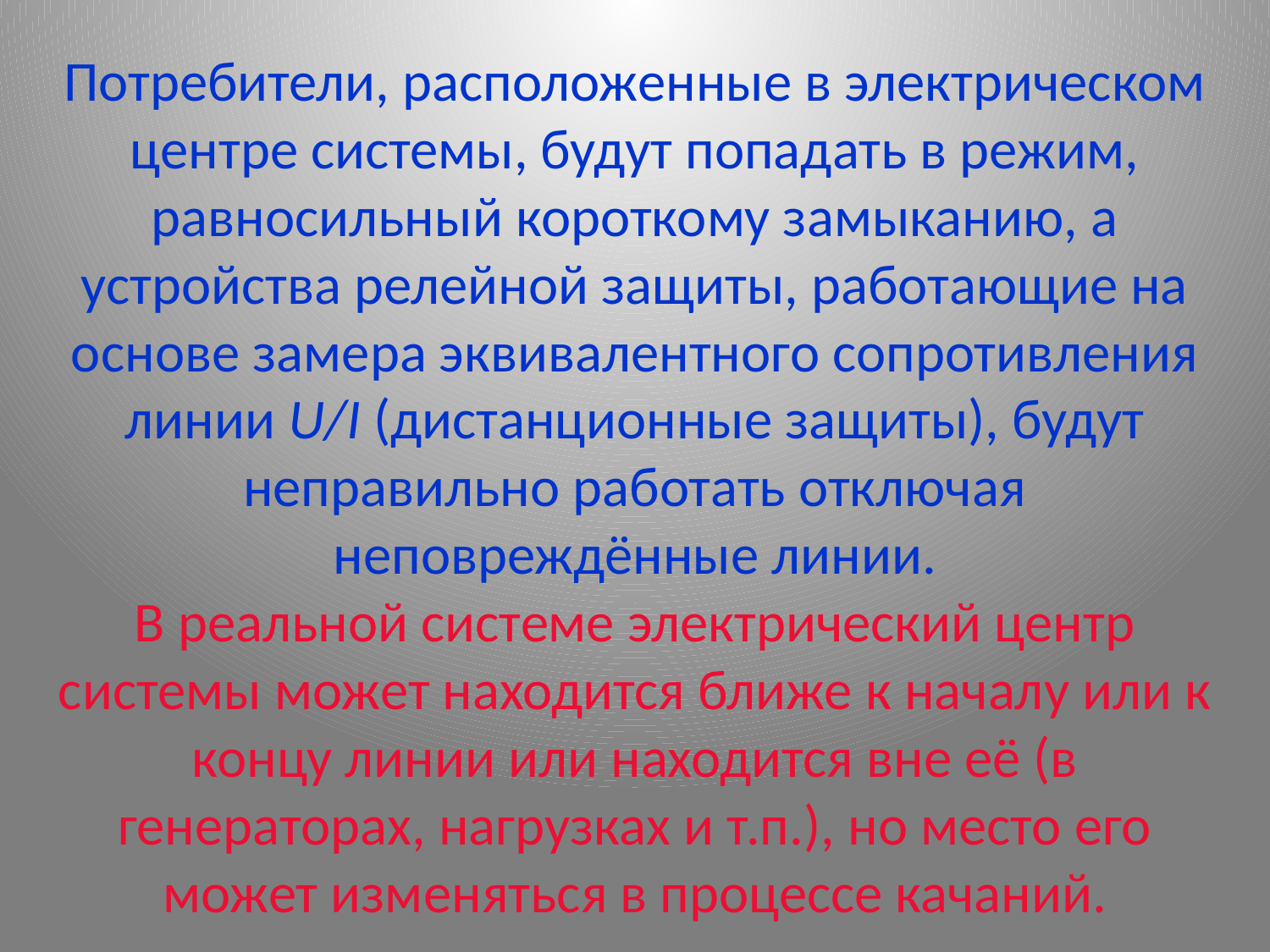

# Потребители, расположенные в электрическом центре системы, будут попадать в режим, равносильный короткому замыканию, а устройства релейной защиты, работающие на основе замера эквивалентного сопротивления линии U/I (дистанционные защиты), будут неправильно работать отключая неповреждённые линии. В реальной системе электрический центр системы может находится ближе к началу или к концу линии или находится вне её (в генераторах, нагрузках и т.п.), но место его может изменяться в процессе качаний.